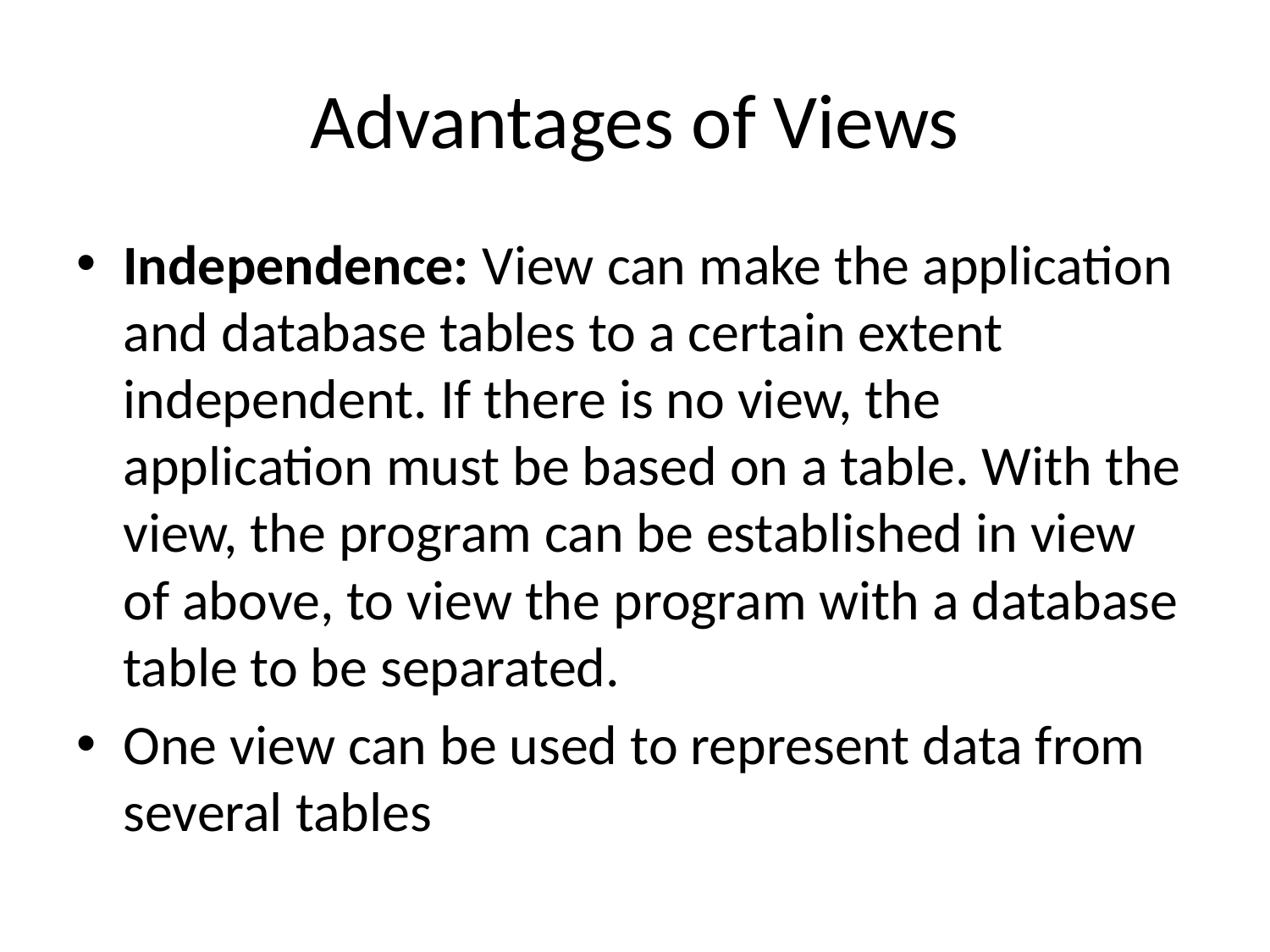

# Advantages of Views
Independence: View can make the application and database tables to a certain extent independent. If there is no view, the application must be based on a table. With the view, the program can be established in view of above, to view the program with a database table to be separated.
One view can be used to represent data from several tables